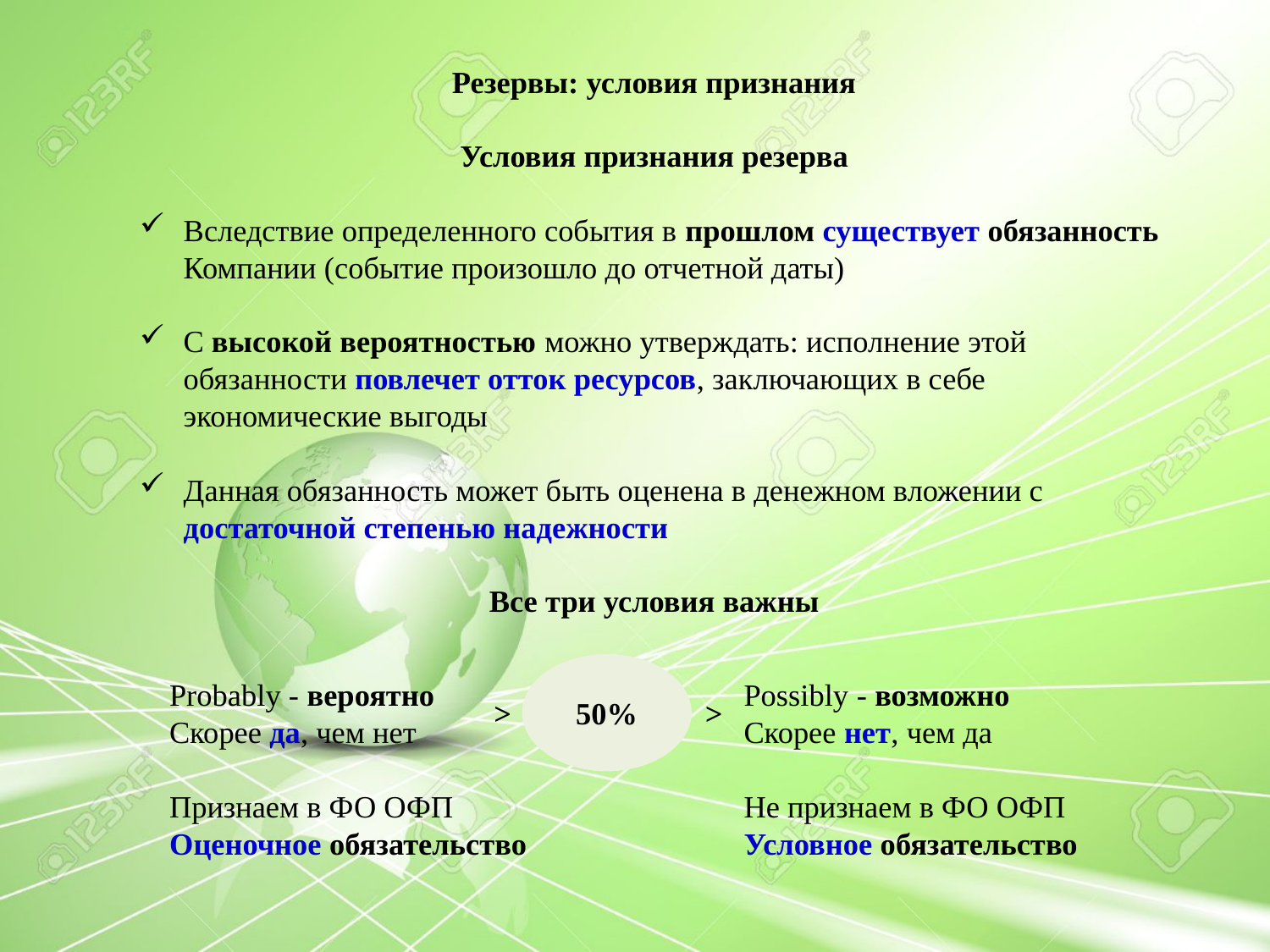

Резервы: условия признания

Условия признания резерва

Вследствие определенного события в прошлом существует обязанность Компании (событие произошло до отчетной даты)

С высокой вероятностью можно утверждать: исполнение этой обязанности повлечет отток ресурсов, заключающих в себе экономические выгоды

Данная обязанность может быть оценена в денежном вложении с достаточной степенью надежности

Все три условия важны
50%
Probably - вероятно
Скорее да, чем нет

Признаем в ФО ОФП
Оценочное обязательство
Possibly - возможно
Скорее нет, чем да

Не признаем в ФО ОФП
Условное обязательство

>
>